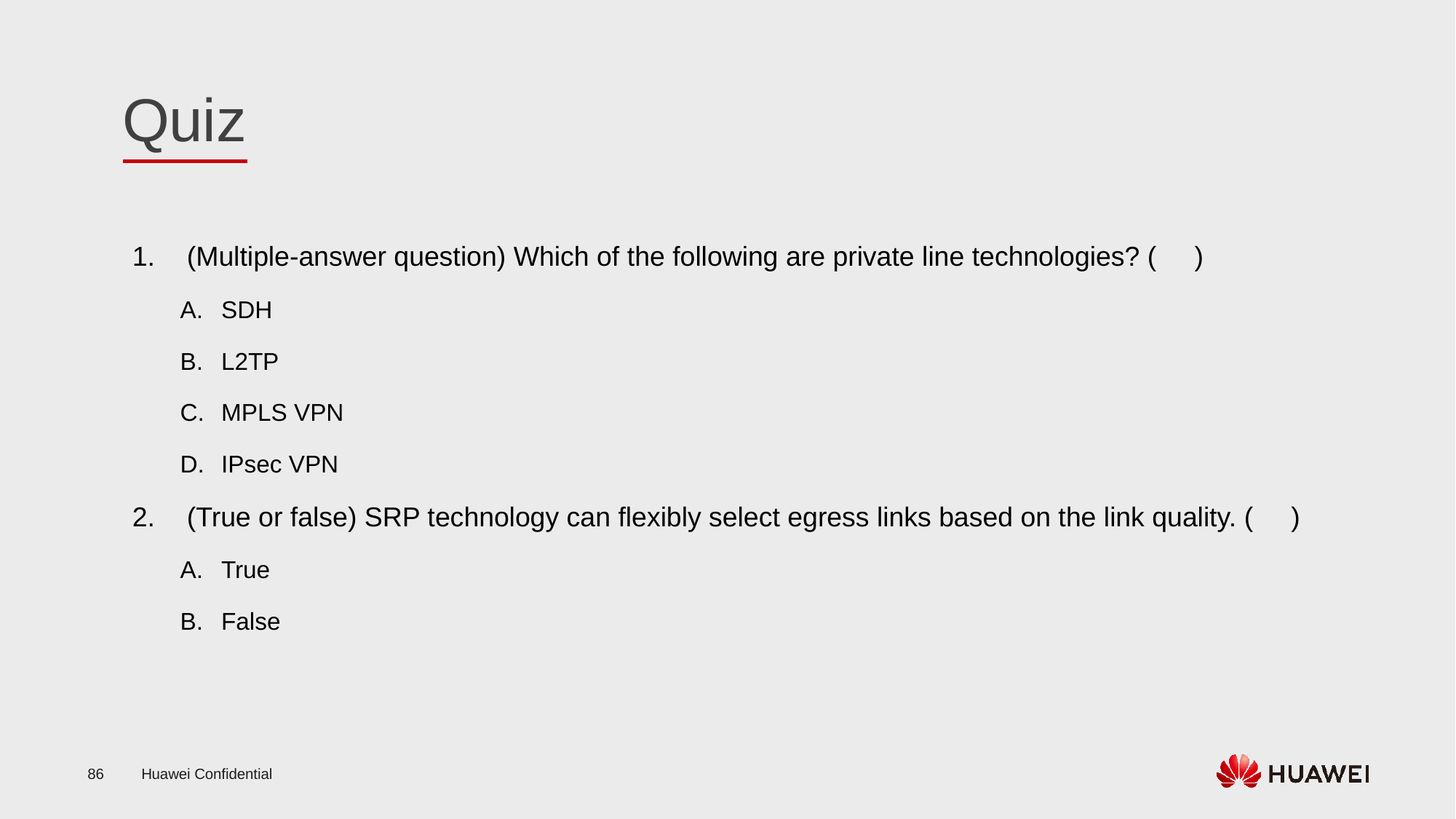

(Multiple-answer question) Which of the following are private line technologies? (     )
SDH
L2TP
MPLS VPN
IPsec VPN
(True or false) SRP technology can flexibly select egress links based on the link quality. (     )
True
False